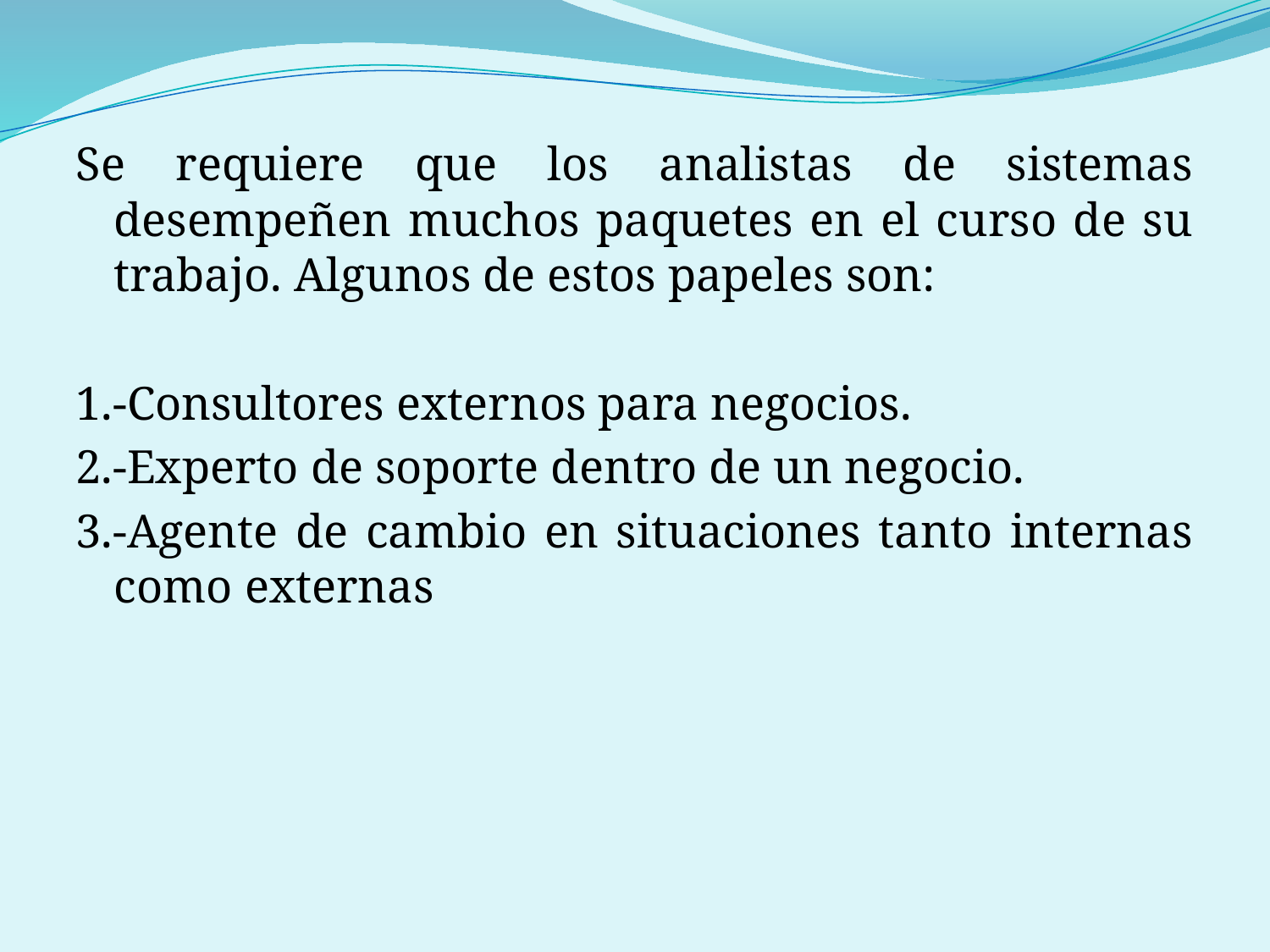

Se requiere que los analistas de sistemas desempeñen muchos paquetes en el curso de su trabajo. Algunos de estos papeles son:

1.-Consultores externos para negocios.
2.-Experto de soporte dentro de un negocio.
3.-Agente de cambio en situaciones tanto internas como externas